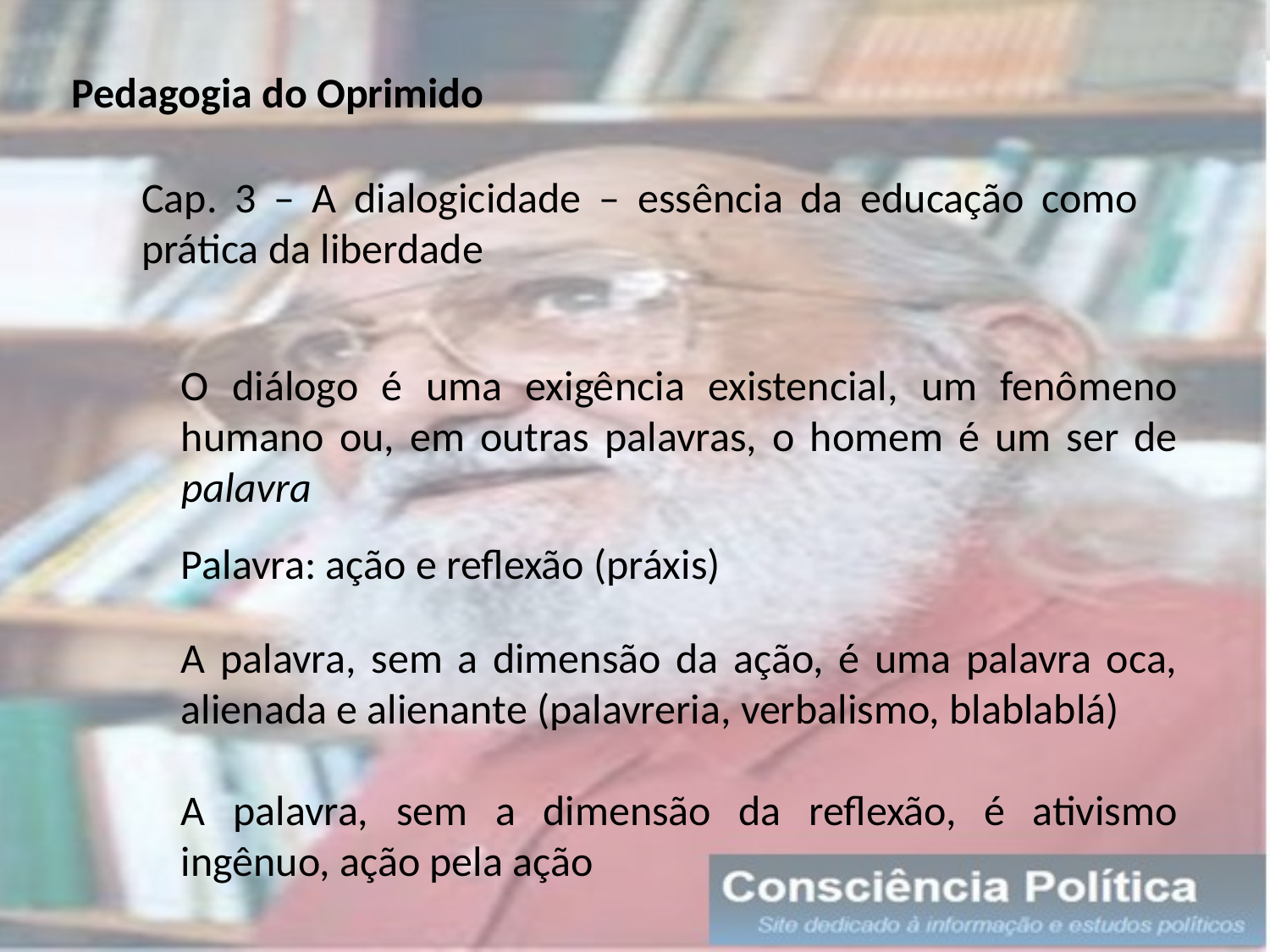

Pedagogia do Oprimido
Cap. 3 – A dialogicidade – essência da educação como prática da liberdade
O diálogo é uma exigência existencial, um fenômeno humano ou, em outras palavras, o homem é um ser de palavra
Palavra: ação e reflexão (práxis)
A palavra, sem a dimensão da ação, é uma palavra oca, alienada e alienante (palavreria, verbalismo, blablablá)
A palavra, sem a dimensão da reflexão, é ativismo ingênuo, ação pela ação